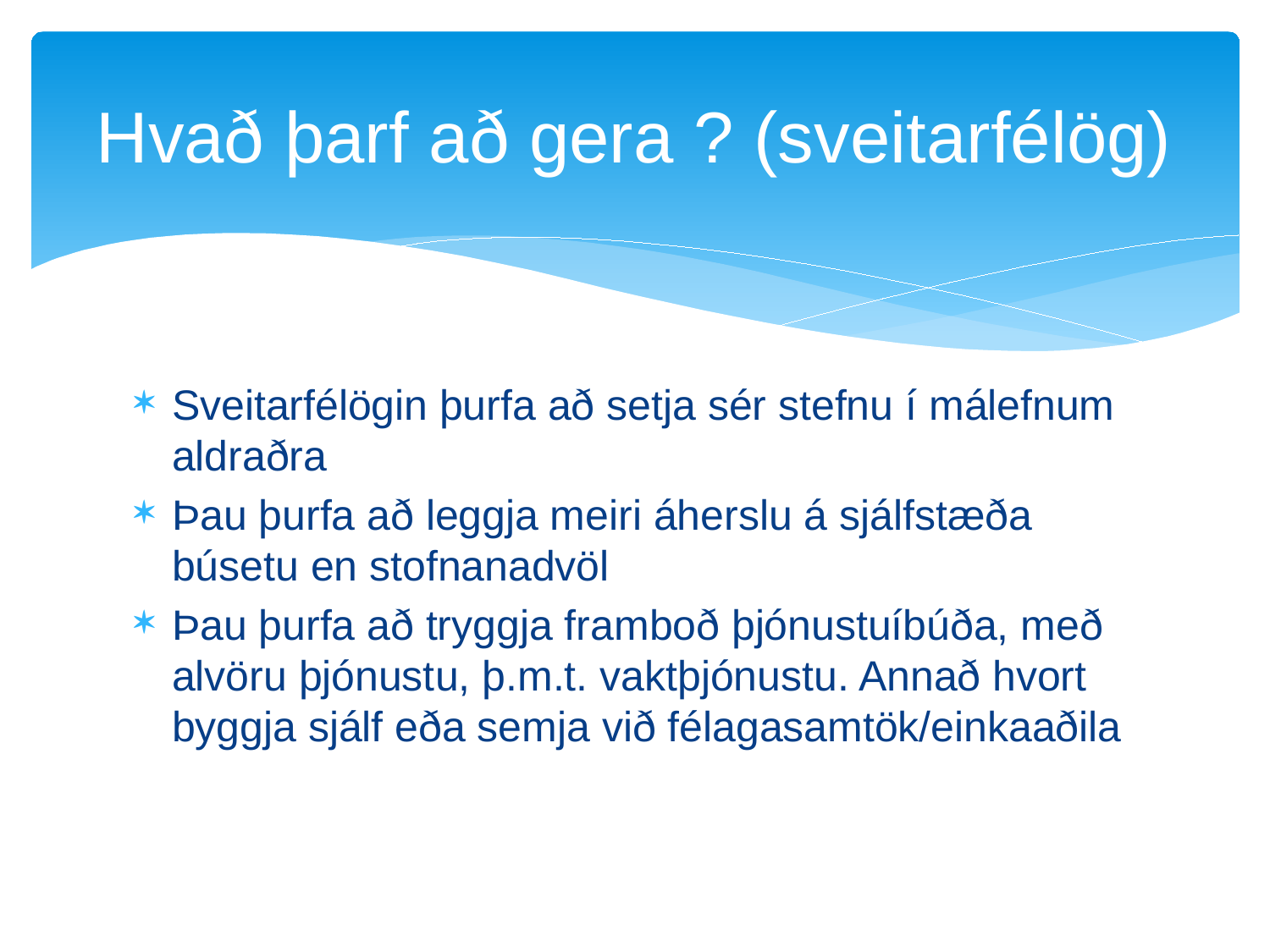

# Hvað þarf að gera ? (sveitarfélög)
Sveitarfélögin þurfa að setja sér stefnu í málefnum aldraðra
Þau þurfa að leggja meiri áherslu á sjálfstæða búsetu en stofnanadvöl
Þau þurfa að tryggja framboð þjónustuíbúða, með alvöru þjónustu, þ.m.t. vaktþjónustu. Annað hvort byggja sjálf eða semja við félagasamtök/einkaaðila